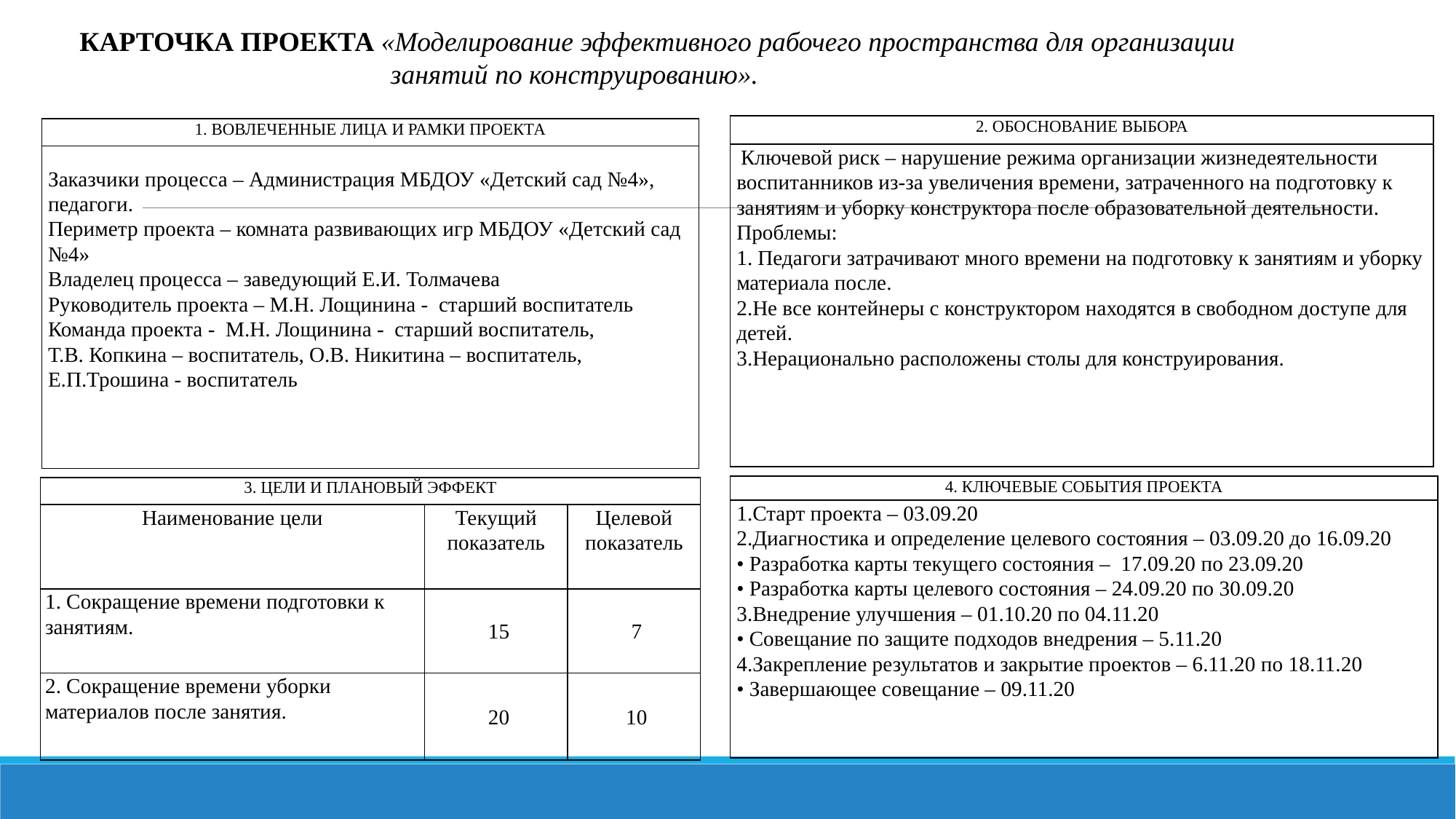

КАРТОЧКА ПРОЕКТА «Моделирование эффективного рабочего пространства для организации
                                             занятий по конструированию».
| 2. ОБОСНОВАНИЕ ВЫБОРА |
| --- |
| Ключевой риск – нарушение режима организации жизнедеятельности воспитанников из-за увеличения времени, затраченного на подготовку к занятиям и уборку конструктора после образовательной деятельности. Проблемы: 1. Педагоги затрачивают много времени на подготовку к занятиям и уборку материала после. 2.Не все контейнеры с конструктором находятся в свободном доступе для детей. 3.Нерационально расположены столы для конструирования. |
| 1. ВОВЛЕЧЕННЫЕ ЛИЦА И РАМКИ ПРОЕКТА |
| --- |
| Заказчики процесса – Администрация МБДОУ «Детский сад №4», педагоги. Периметр проекта – комната развивающих игр МБДОУ «Детский сад №4» Владелец процесса – заведующий Е.И. Толмачева Руководитель проекта – М.Н. Лощинина - старший воспитатель Команда проекта - М.Н. Лощинина - старший воспитатель, Т.В. Копкина – воспитатель, О.В. Никитина – воспитатель, Е.П.Трошина - воспитатель |
| 4. КЛЮЧЕВЫЕ СОБЫТИЯ ПРОЕКТА |
| --- |
| 1.Старт проекта – 03.09.20 2.Диагностика и определение целевого состояния – 03.09.20 до 16.09.20 • Разработка карты текущего состояния – 17.09.20 по 23.09.20 • Разработка карты целевого состояния – 24.09.20 по 30.09.20 3.Внедрение улучшения – 01.10.20 по 04.11.20 • Совещание по защите подходов внедрения – 5.11.20 4.Закрепление результатов и закрытие проектов – 6.11.20 по 18.11.20 • Завершающее совещание – 09.11.20 |
| 3. ЦЕЛИ И ПЛАНОВЫЙ ЭФФЕКТ |  |  |
| --- | --- | --- |
| Наименование цели | Текущий показатель | Целевой показатель |
| 1. Сокращение времени подготовки к занятиям. | 15 | 7 |
| 2. Сокращение времени уборки материалов после занятия. | 20 | 10 |